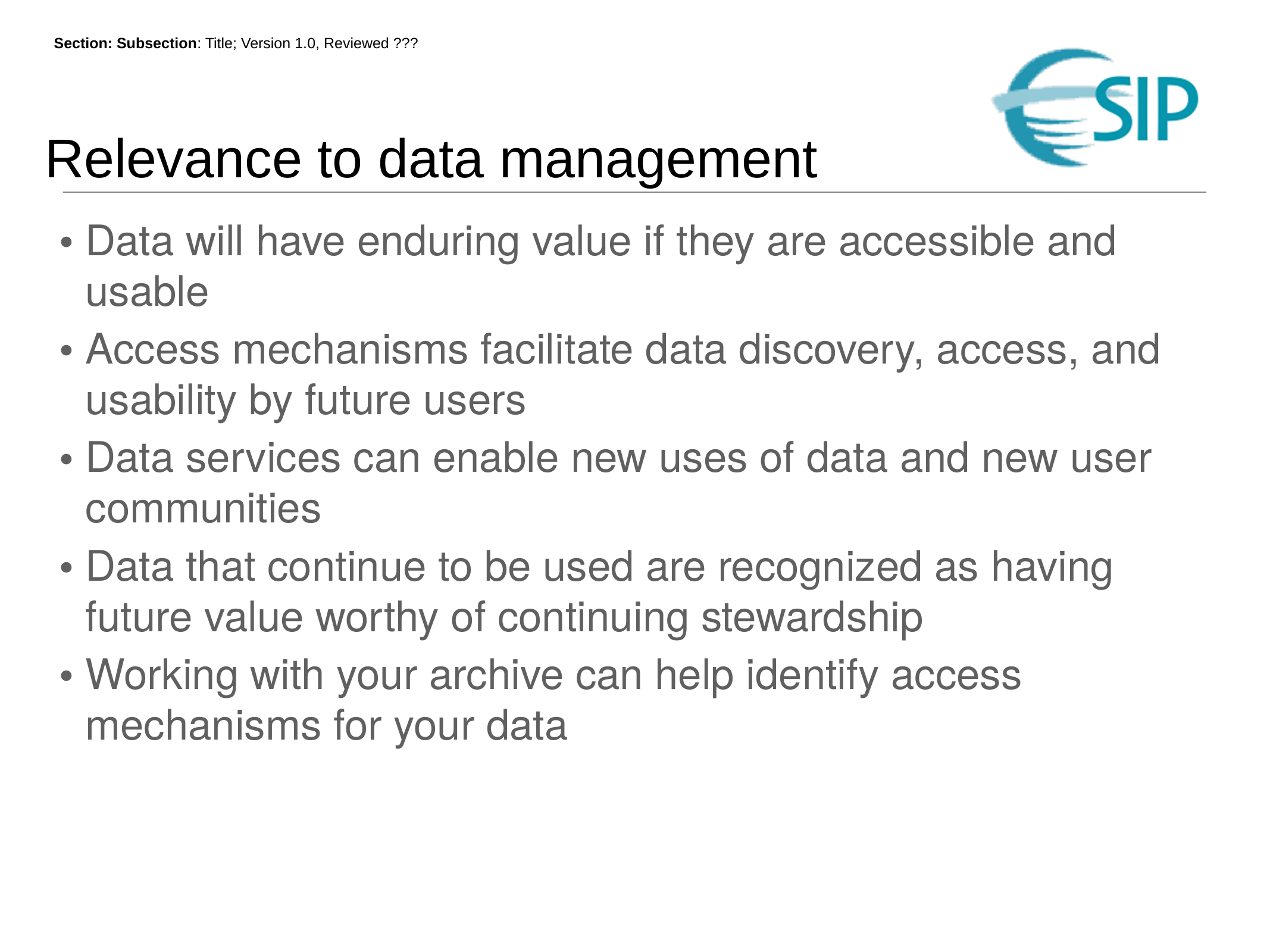

# Relevance to data management
Data will have enduring value if they are accessible and usable
Access mechanisms facilitate data discovery, access, and usability by future users
Data services can enable new uses of data and new user communities
Data that continue to be used are recognized as having future value worthy of continuing stewardship
Working with your archive can help identify access mechanisms for your data